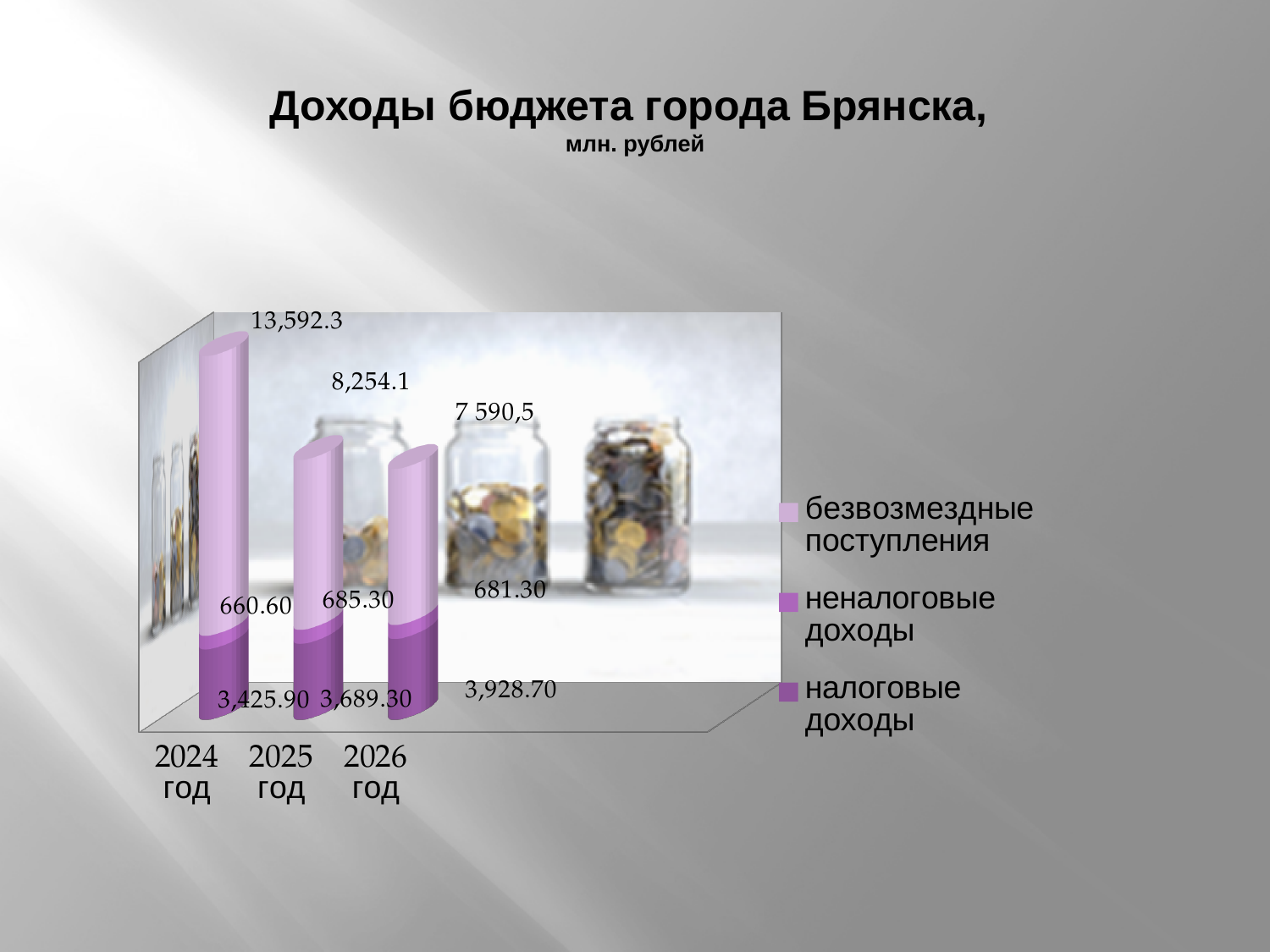

# Доходы бюджета города Брянска, млн. рублей

[unsupported chart]